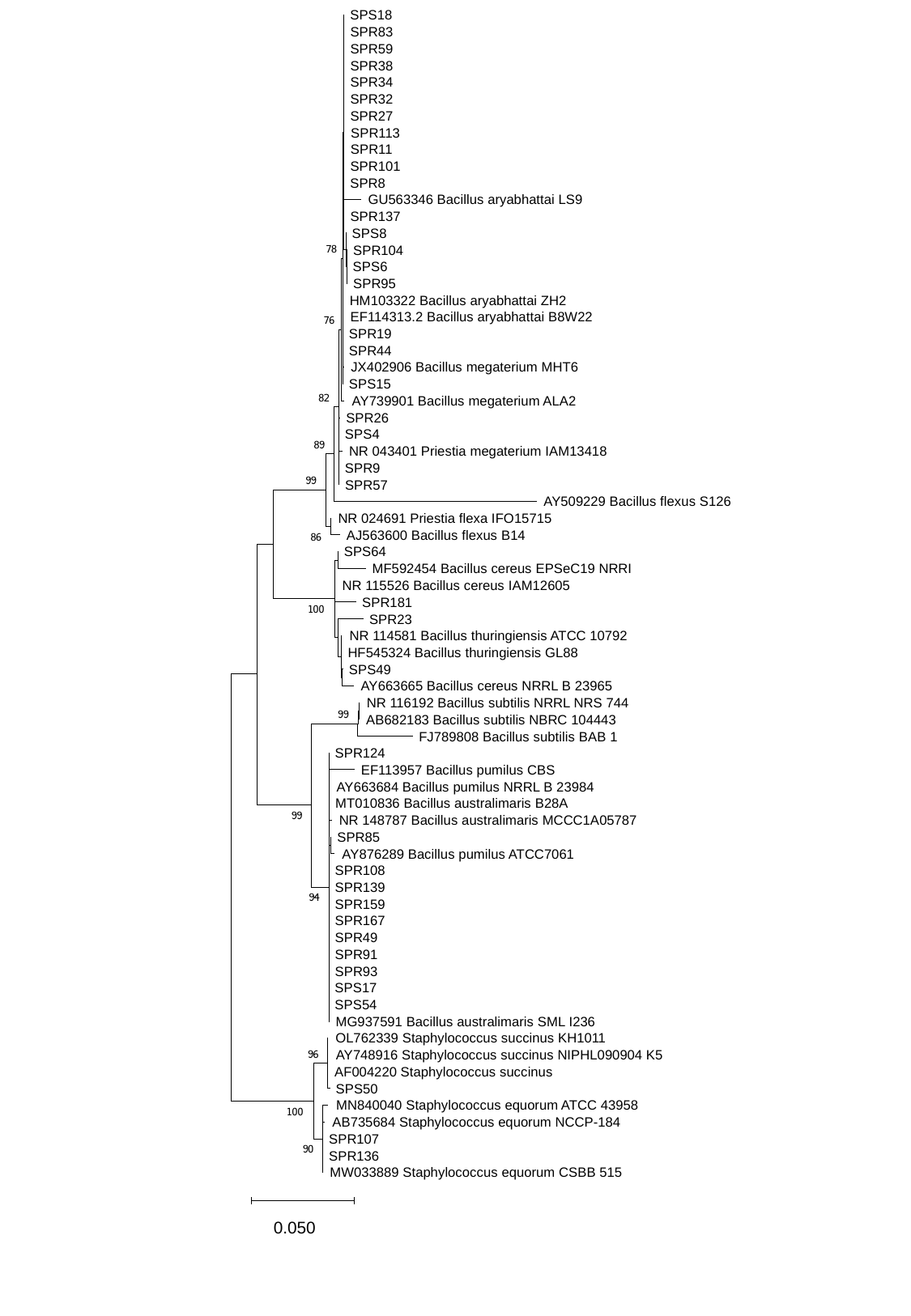

SPS18

 SPR83

 SPR59

 SPR38

 SPR34

 SPR32

 SPR27
 SPR113

 SPR11
 SPR101
 SPR8

 GU563346 Bacillus aryabhattai LS9

 SPR137

 SPS8

 SPR104
78

 SPS6

 SPR95

 HM103322 Bacillus aryabhattai ZH2
 EF114313.2 Bacillus aryabhattai B8W22
76

 SPR19

 SPR44

 JX402906 Bacillus megaterium MHT6

 SPS15

82
 AY739901 Bacillus megaterium ALA2

 SPR26
 SPS4
89
 NR 043401 Priestia megaterium IAM13418

 SPR9

99
 SPR57

 AY509229 Bacillus flexus S126
 NR 024691 Priestia flexa IFO15715

 AJ563600 Bacillus flexus B14

86
 SPS64

 MF592454 Bacillus cereus EPSeC19 NRRI

 NR 115526 Bacillus cereus IAM12605

 SPR181

100
 SPR23

 NR 114581 Bacillus thuringiensis ATCC 10792

 HF545324 Bacillus thuringiensis GL88

 SPS49

 AY663665 Bacillus cereus NRRL B 23965

 NR 116192 Bacillus subtilis NRRL NRS 744

99

 AB682183 Bacillus subtilis NBRC 104443

 FJ789808 Bacillus subtilis BAB 1
 SPR124

 EF113957 Bacillus pumilus CBS

 AY663684 Bacillus pumilus NRRL B 23984

 MT010836 Bacillus australimaris B28A

99
 NR 148787 Bacillus australimaris MCCC1A05787

 SPR85

 AY876289 Bacillus pumilus ATCC7061

 SPR108
 SPR139

94
 SPR159

 SPR167

 SPR49

 SPR91

 SPR93

 SPS17

 SPS54

 MG937591 Bacillus australimaris SML I236

 OL762339 Staphylococcus succinus KH1011

 AY748916 Staphylococcus succinus NIPHL090904 K5

96

 AF004220 Staphylococcus succinus

 SPS50
 MN840040 Staphylococcus equorum ATCC 43958

100

 AB735684 Staphylococcus equorum NCCP-184

 SPR107

90
 SPR136

 MW033889 Staphylococcus equorum CSBB 515

0.050